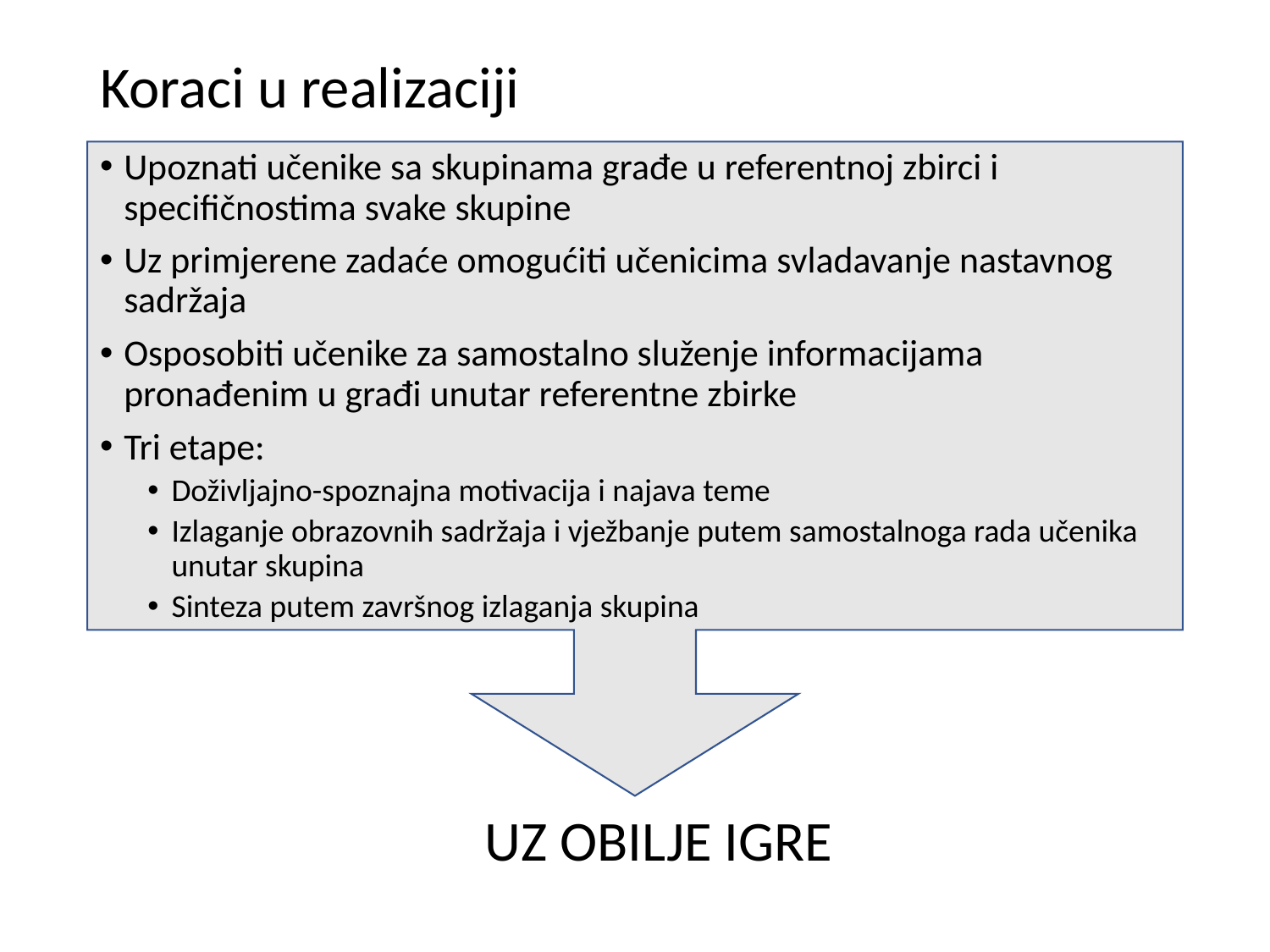

# Koraci u realizaciji

Upoznati učenike sa skupinama građe u referentnoj zbirci i specifičnostima svake skupine
Uz primjerene zadaće omogućiti učenicima svladavanje nastavnog sadržaja
Osposobiti učenike za samostalno služenje informacijama pronađenim u građi unutar referentne zbirke
Tri etape:
Doživljajno-spoznajna motivacija i najava teme
Izlaganje obrazovnih sadržaja i vježbanje putem samostalnoga rada učenika unutar skupina
Sinteza putem završnog izlaganja skupina

UZ OBILJE IGRE